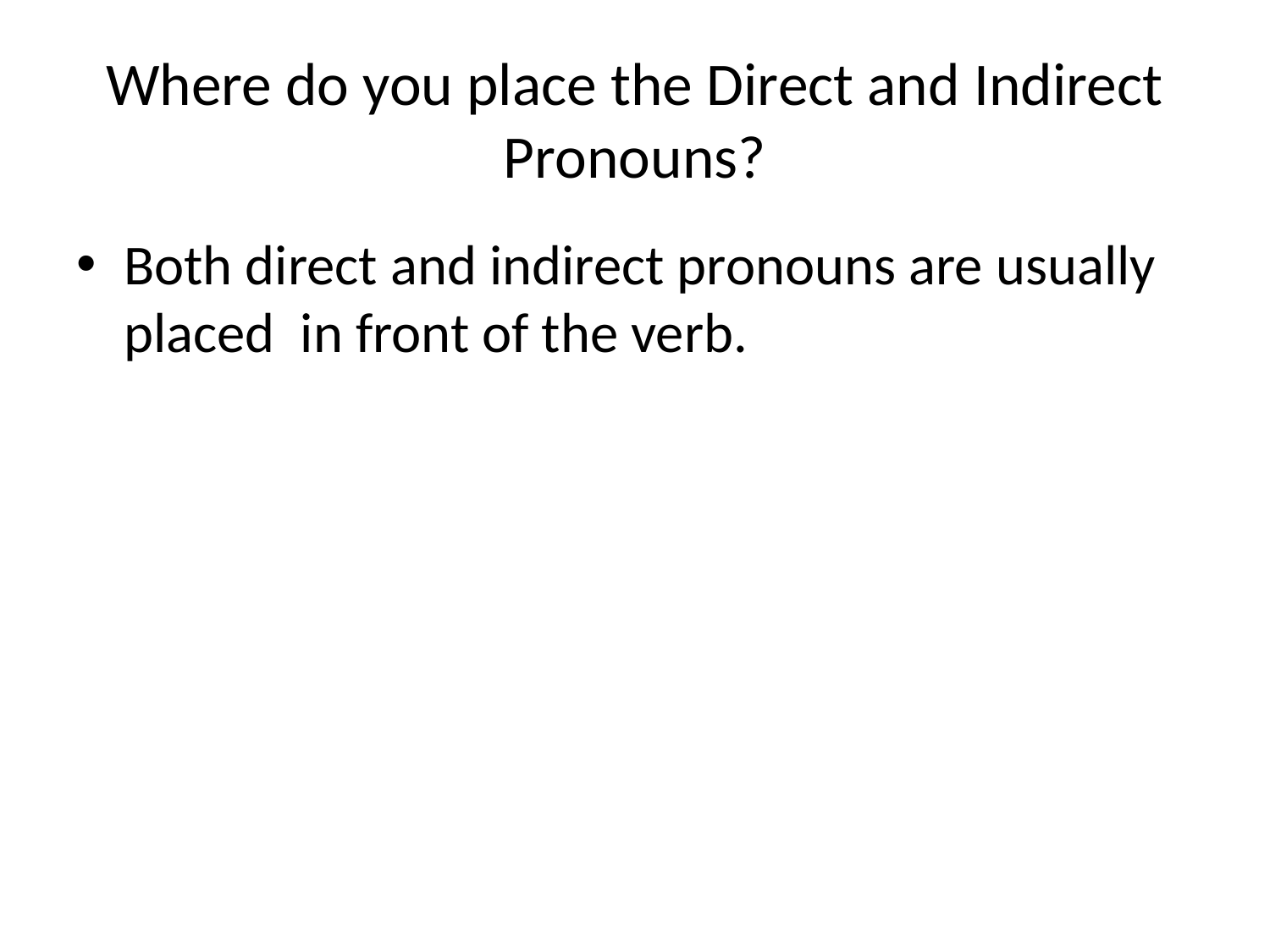

# Where do you place the Direct and Indirect Pronouns?
Both direct and indirect pronouns are usually placed  in front of the verb.